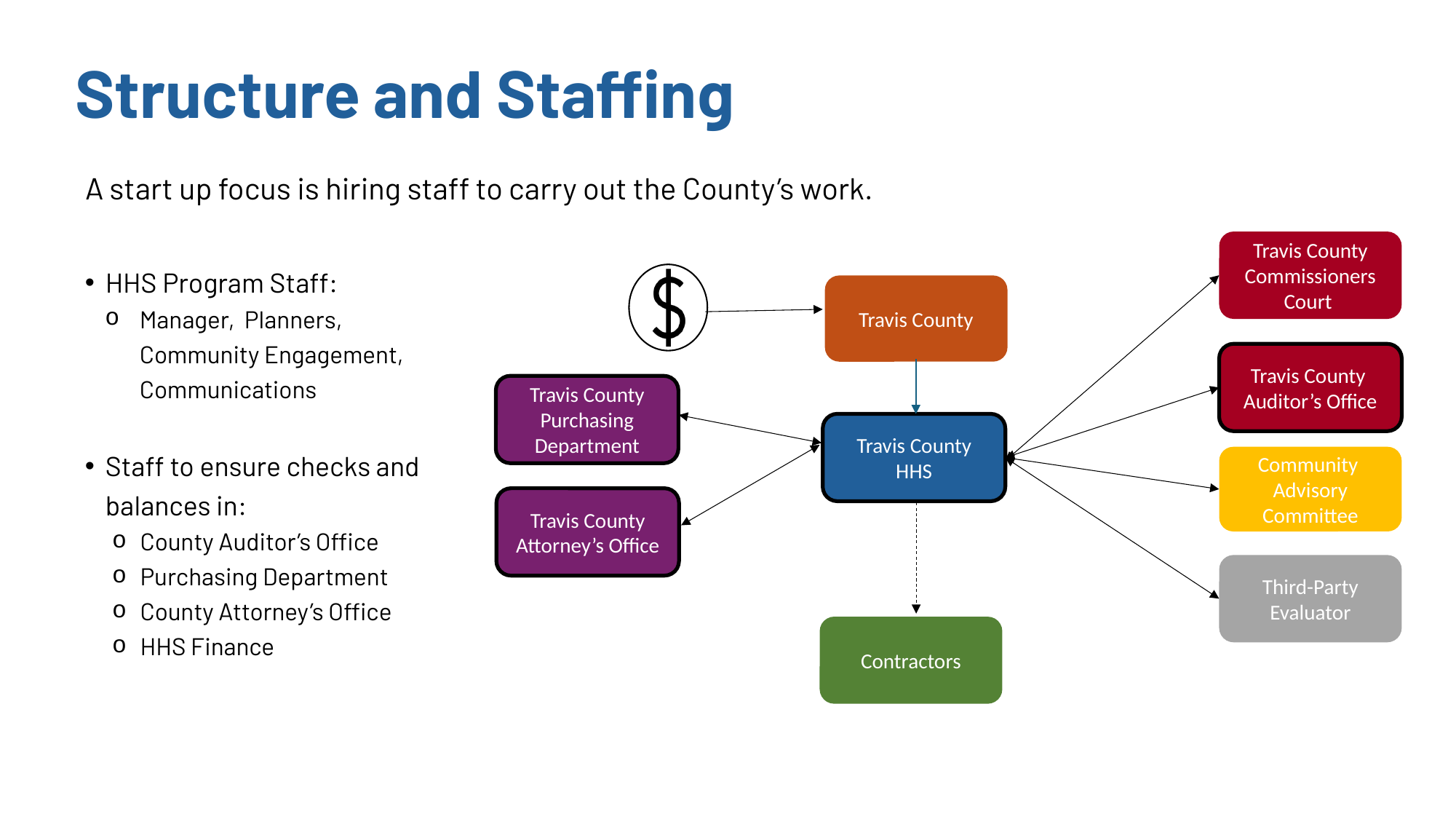

# Structure and Staffing
A start up focus is hiring staff to carry out the County’s work.
Travis County Commissioners Court

Travis County
Travis County  Auditor’s Office
Travis County Purchasing Department
Travis County HHS
Community  Advisory Committee
Travis County
Attorney’s Office
Third-Party Evaluator
Contractors
HHS Program Staff:
Manager,  Planners, Community Engagement, Communications

Staff to ensure checks and balances in:
County Auditor’s Office
Purchasing Department
County Attorney’s Office
HHS Finance